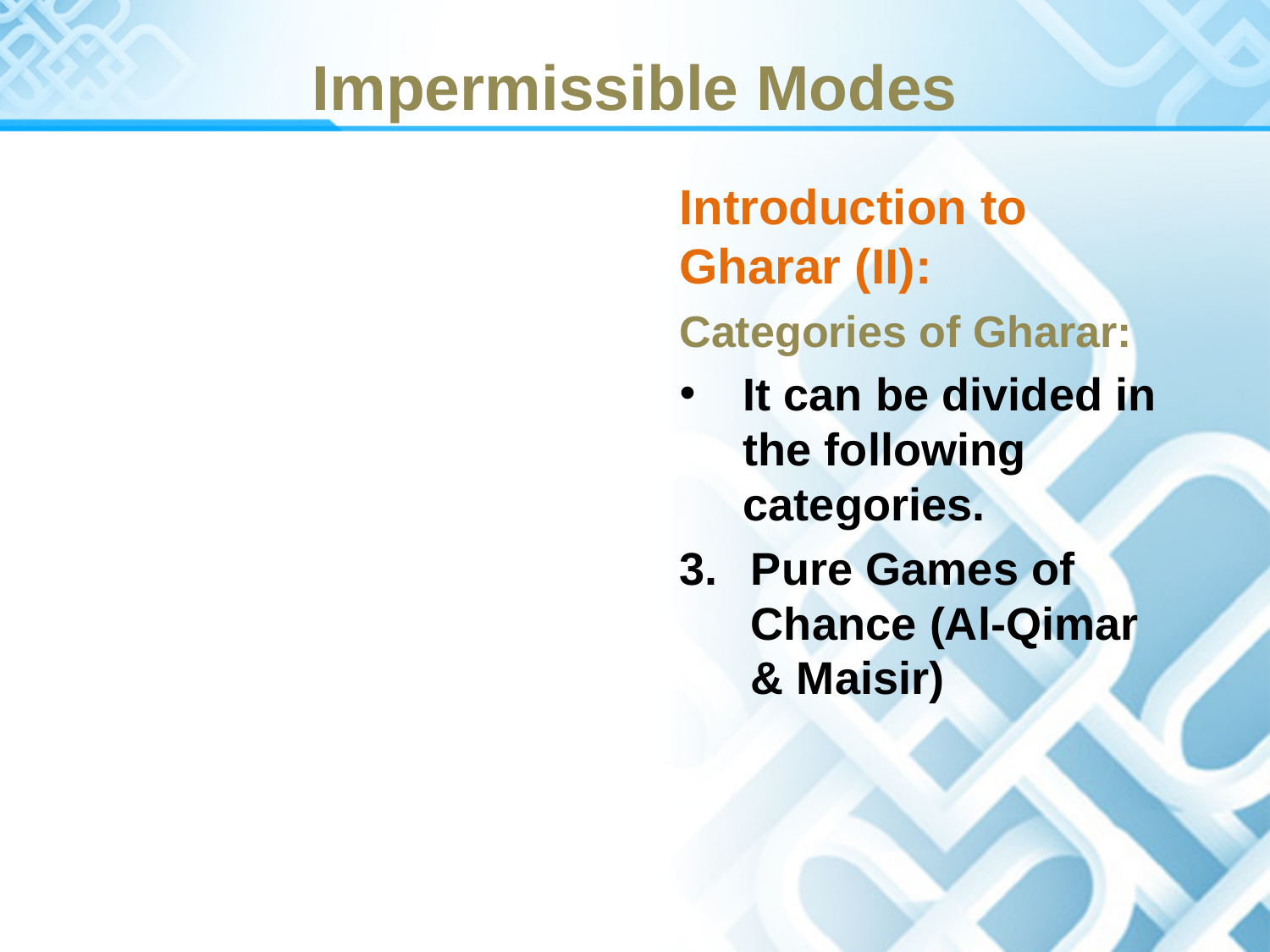

Impermissible Modes
Introduction to Gharar (II):
Categories of Gharar:
It can be divided in the following categories.
3.	Pure Games of Chance (Al-Qimar & Maisir)